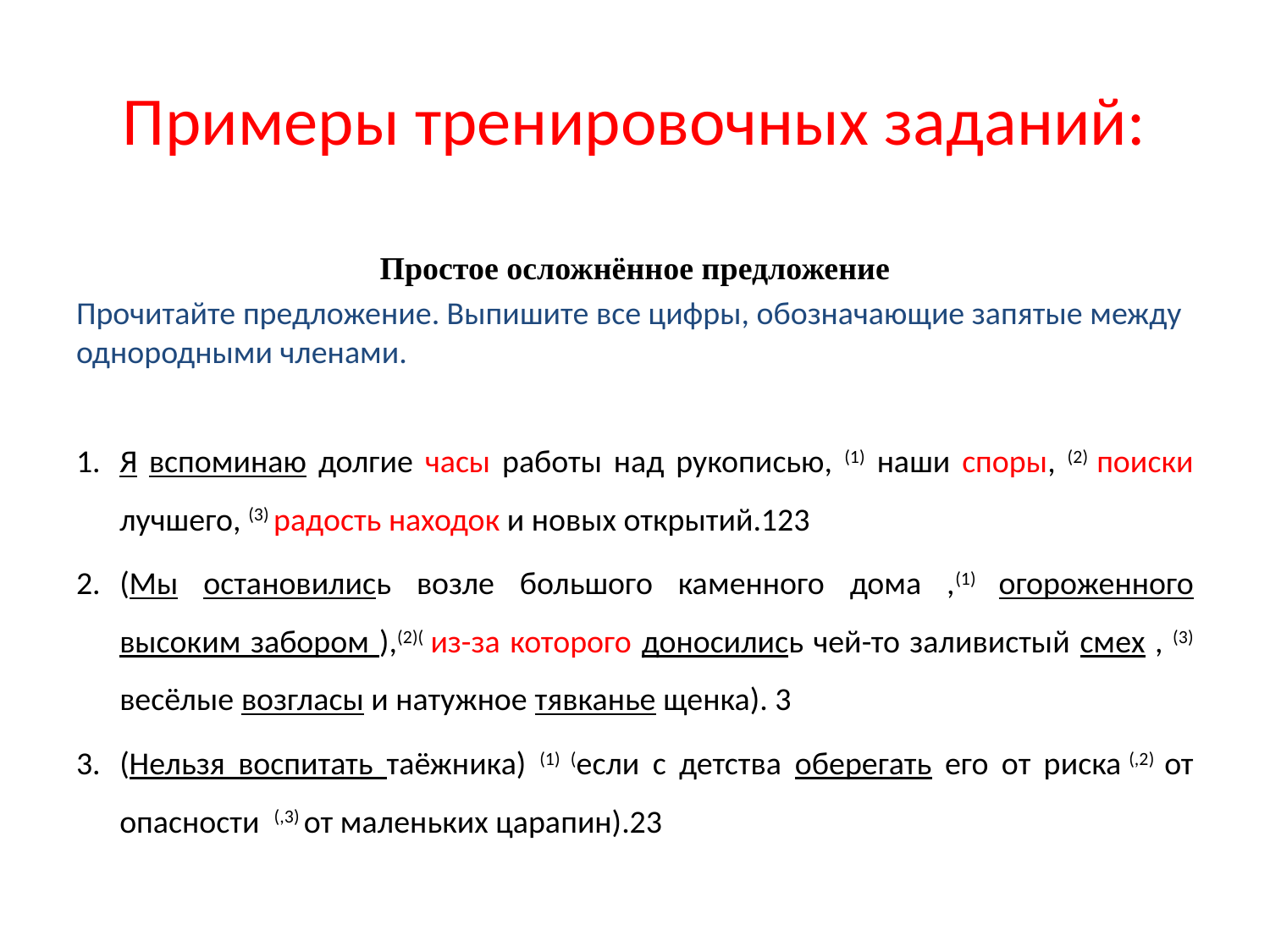

# Примеры тренировочных заданий:
Простое осложнённое предложение
Прочитайте предложение. Выпишите все цифры, обозначающие запятые между однородными членами.

Я вспоминаю долгие часы работы над рукописью, (1) наши споры, (2) поиски лучшего, (3) радость находок и новых открытий.123
(Мы остановились возле большого каменного дома ,(1) огороженного высоким забором ),(2)( из-за которого доносились чей-то заливистый смех , (3) весёлые возгласы и натужное тявканье щенка). 3
(Нельзя воспитать таёжника) (1) (если с детства оберегать его от риска (,2) от опасности  (,3) от маленьких царапин).23